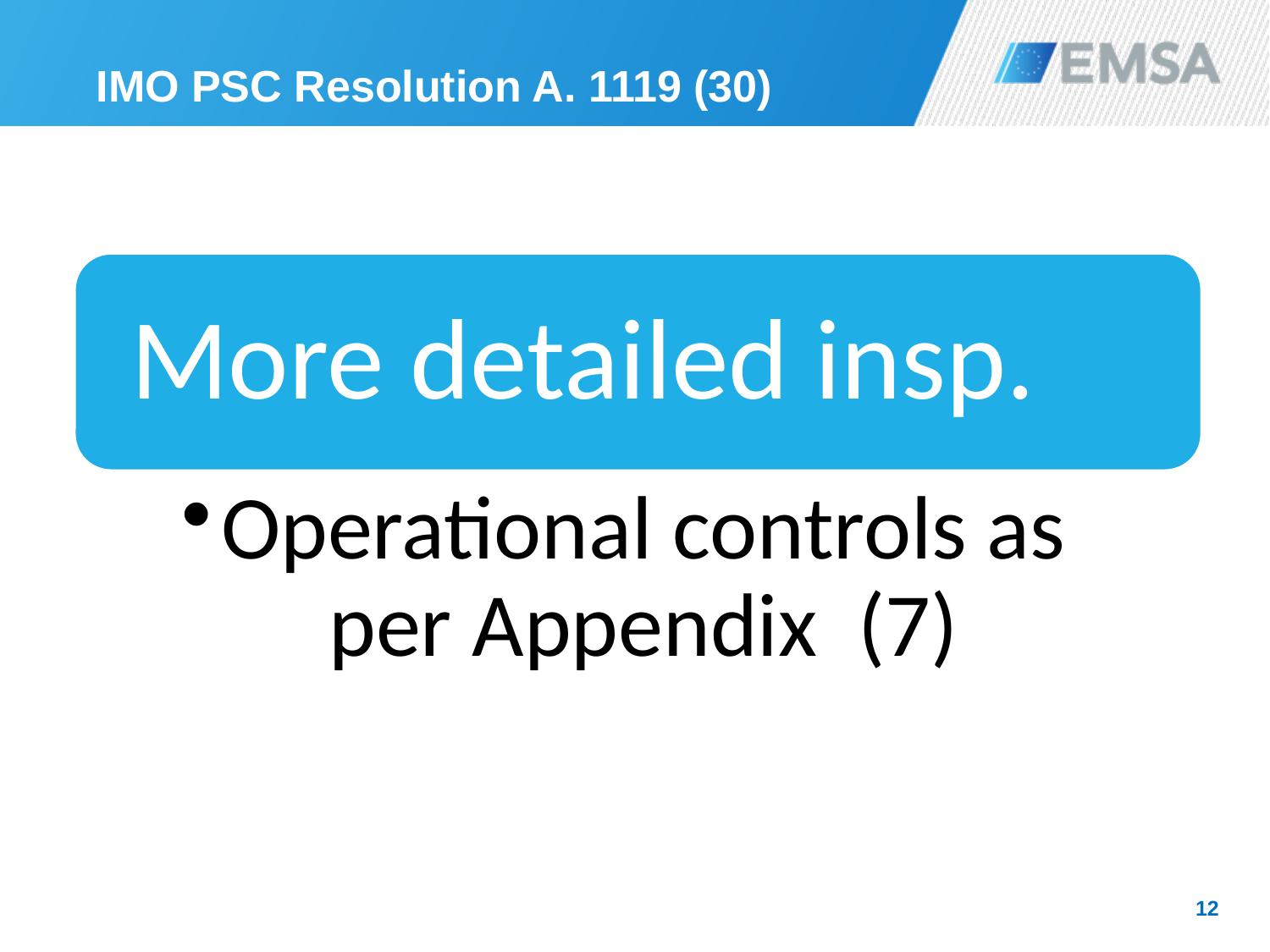

IMO PSC Resolution A. 1119 (30)
More detailed insp.
Operational controls as per Appendix  (7)

More detailed inspection
12